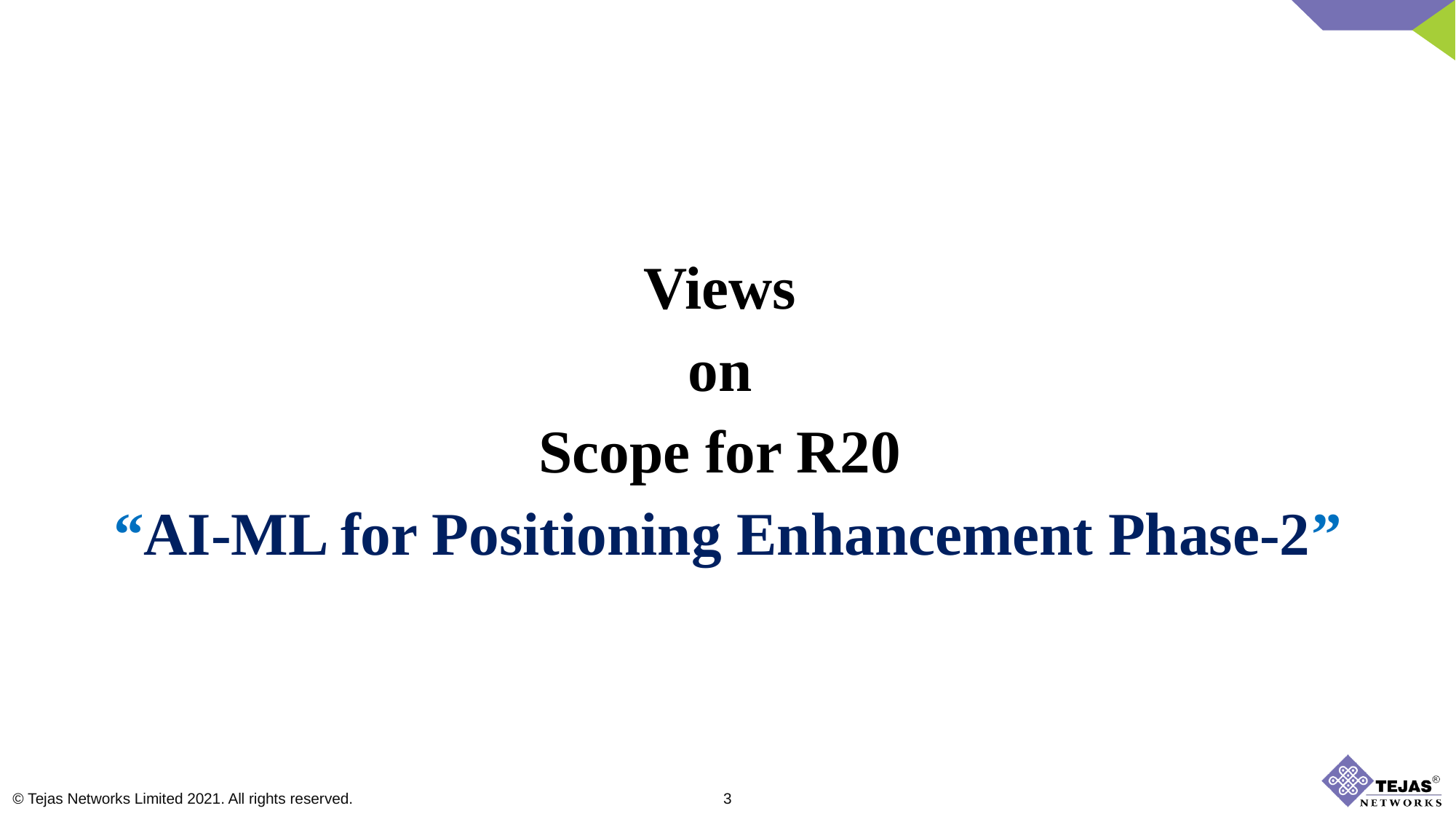

Views
on
Scope for R20
“AI-ML for Positioning Enhancement Phase-2”